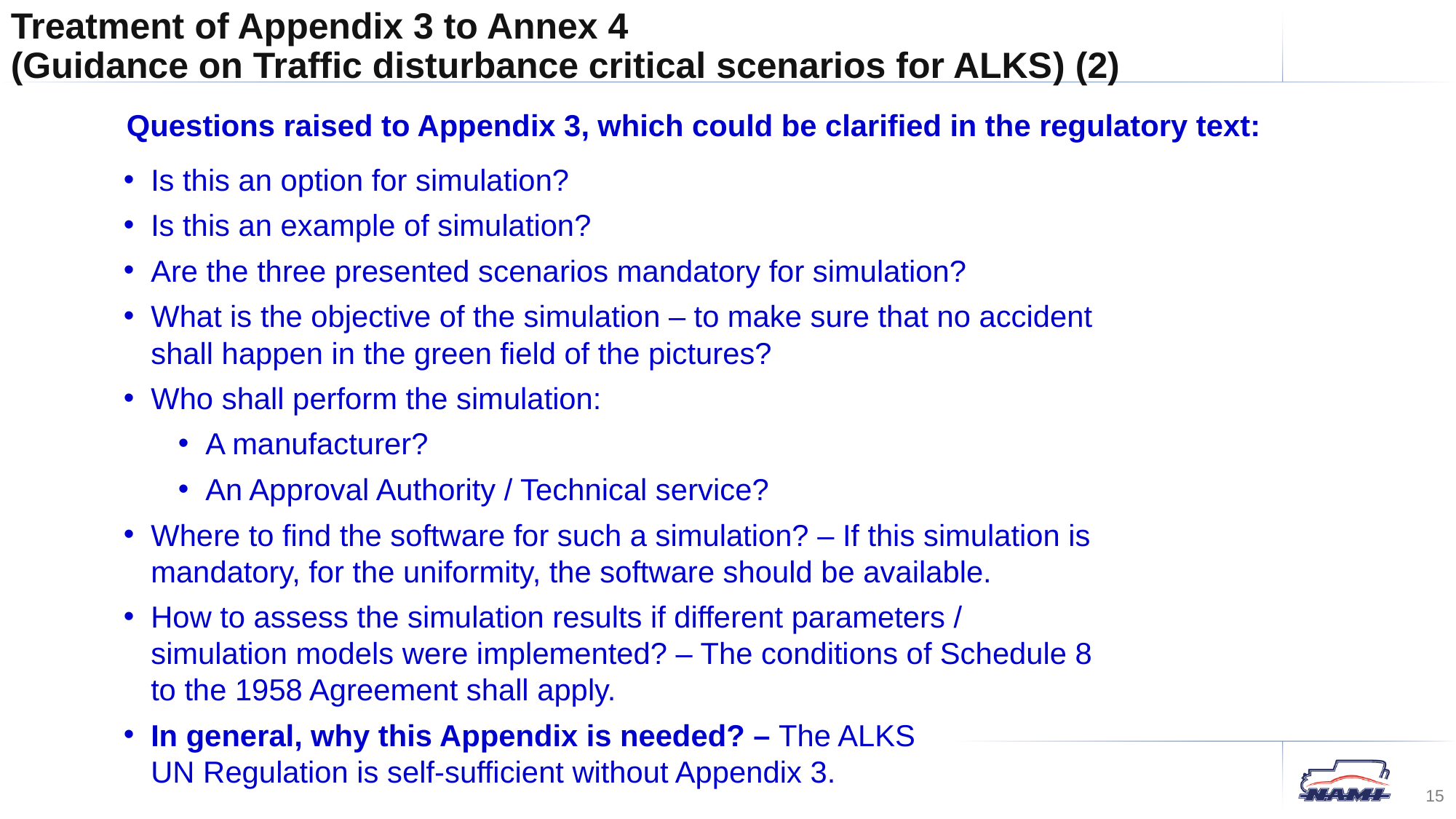

Treatment of Appendix 3 to Annex 4
(Guidance on Traffic disturbance critical scenarios for ALKS) (2)
Questions raised to Appendix 3, which could be clarified in the regulatory text:
Is this an option for simulation?
Is this an example of simulation?
Are the three presented scenarios mandatory for simulation?
What is the objective of the simulation – to make sure that no accident shall happen in the green field of the pictures?
Who shall perform the simulation:
A manufacturer?
An Approval Authority / Technical service?
Where to find the software for such a simulation? – If this simulation is mandatory, for the uniformity, the software should be available.
How to assess the simulation results if different parameters / simulation models were implemented? – The conditions of Schedule 8 to the 1958 Agreement shall apply.
In general, why this Appendix is needed? – The ALKS
UN Regulation is self-sufficient without Appendix 3.
15